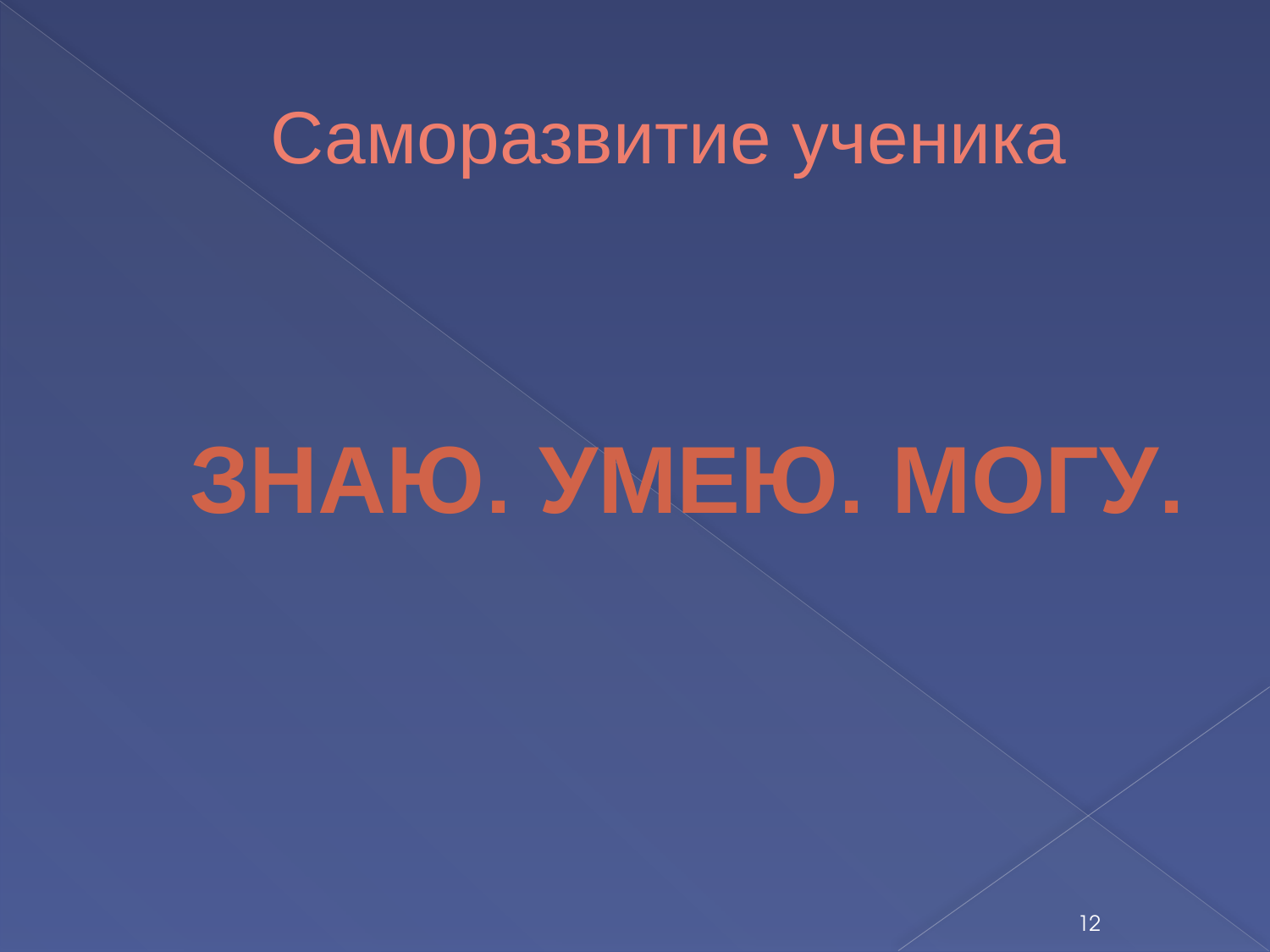

# Саморазвитие ученика
Знаю. Умею. Могу.
12